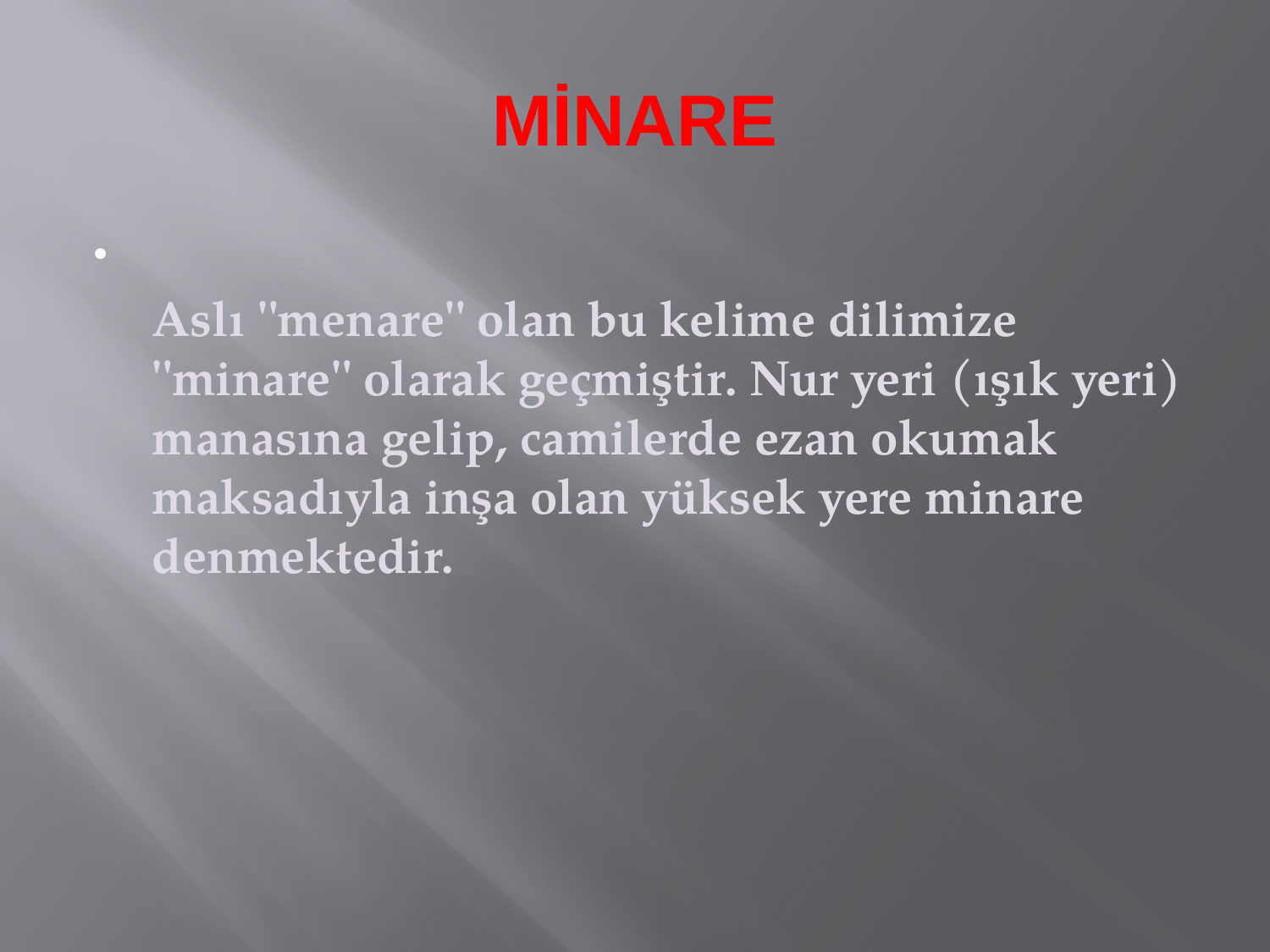

# MİNARE
Aslı "menare" olan bu kelime dilimize "minare" olarak geçmiştir. Nur yeri (ışık yeri) manasına gelip, camilerde ezan okumak maksadıyla inşa olan yüksek yere minare denmektedir.